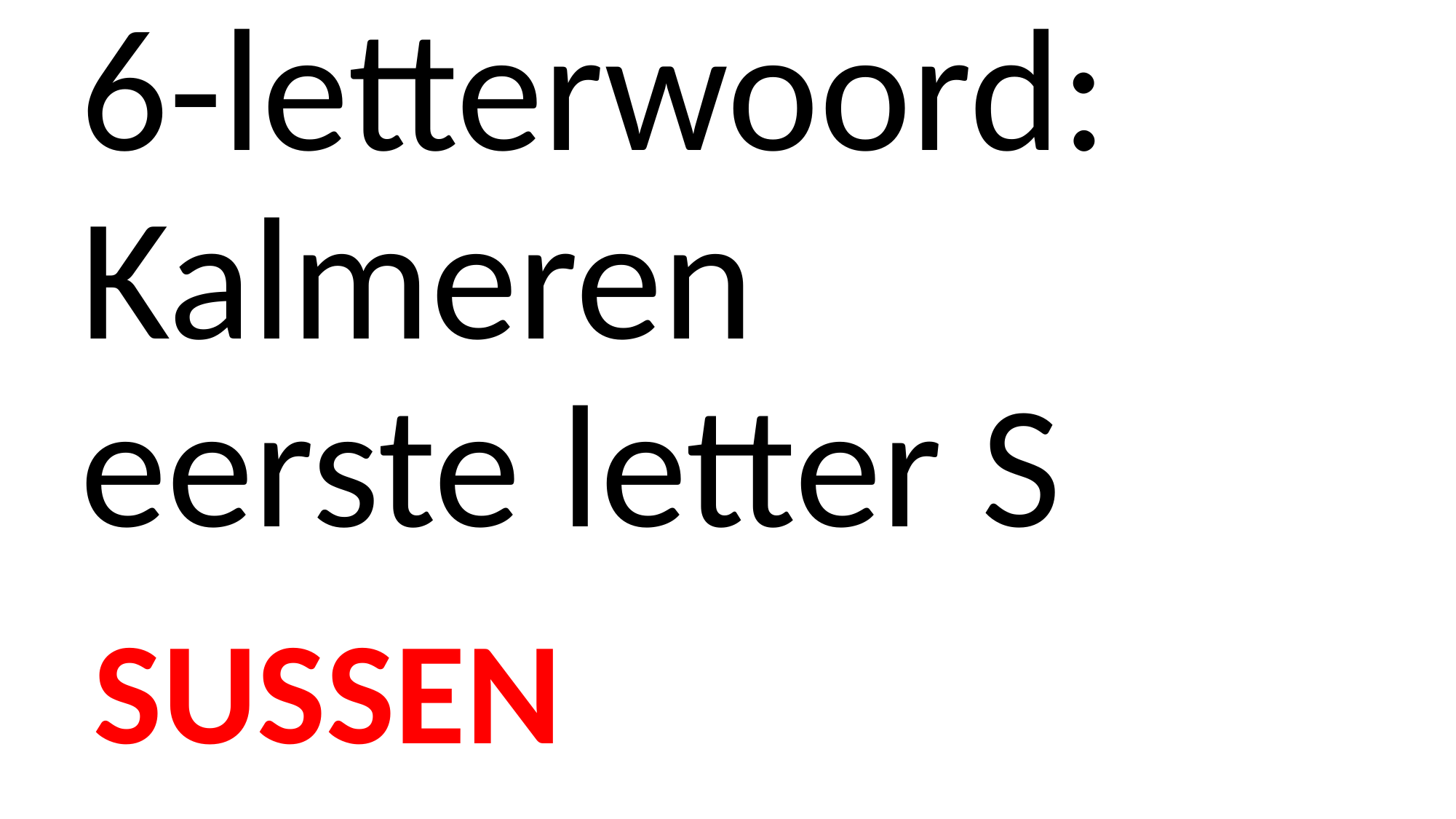

# 6-letterwoord: Kalmeren eerste letter S
SUSSEN